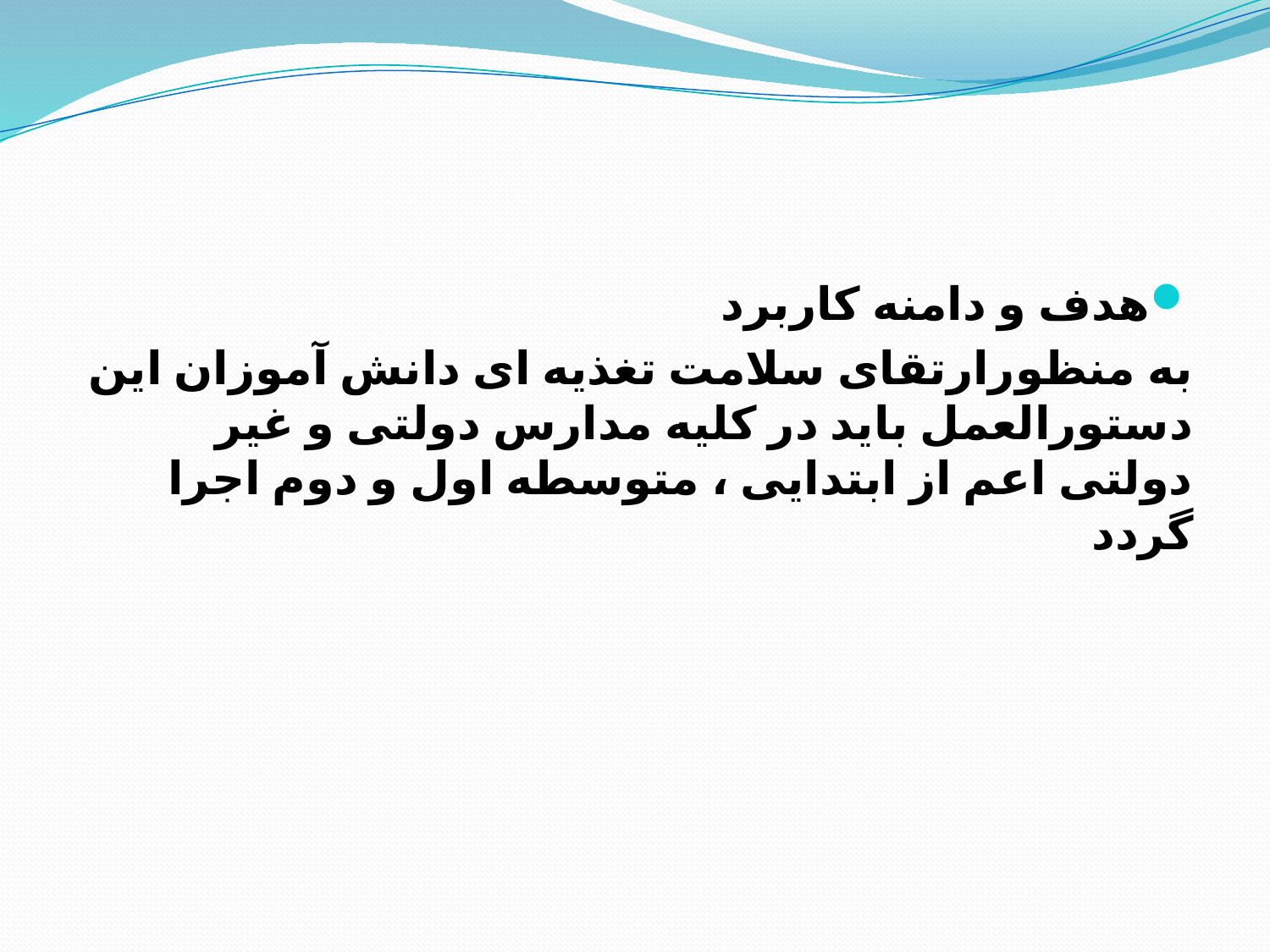

هدف و دامنه کاربرد
به منظورارتقای سلامت تغذیه ای دانش آموزان این دستورالعمل باید در کلیه مدارس دولتی و غیر دولتی اعم از ابتدایی ، متوسطه اول و دوم اجرا گردد